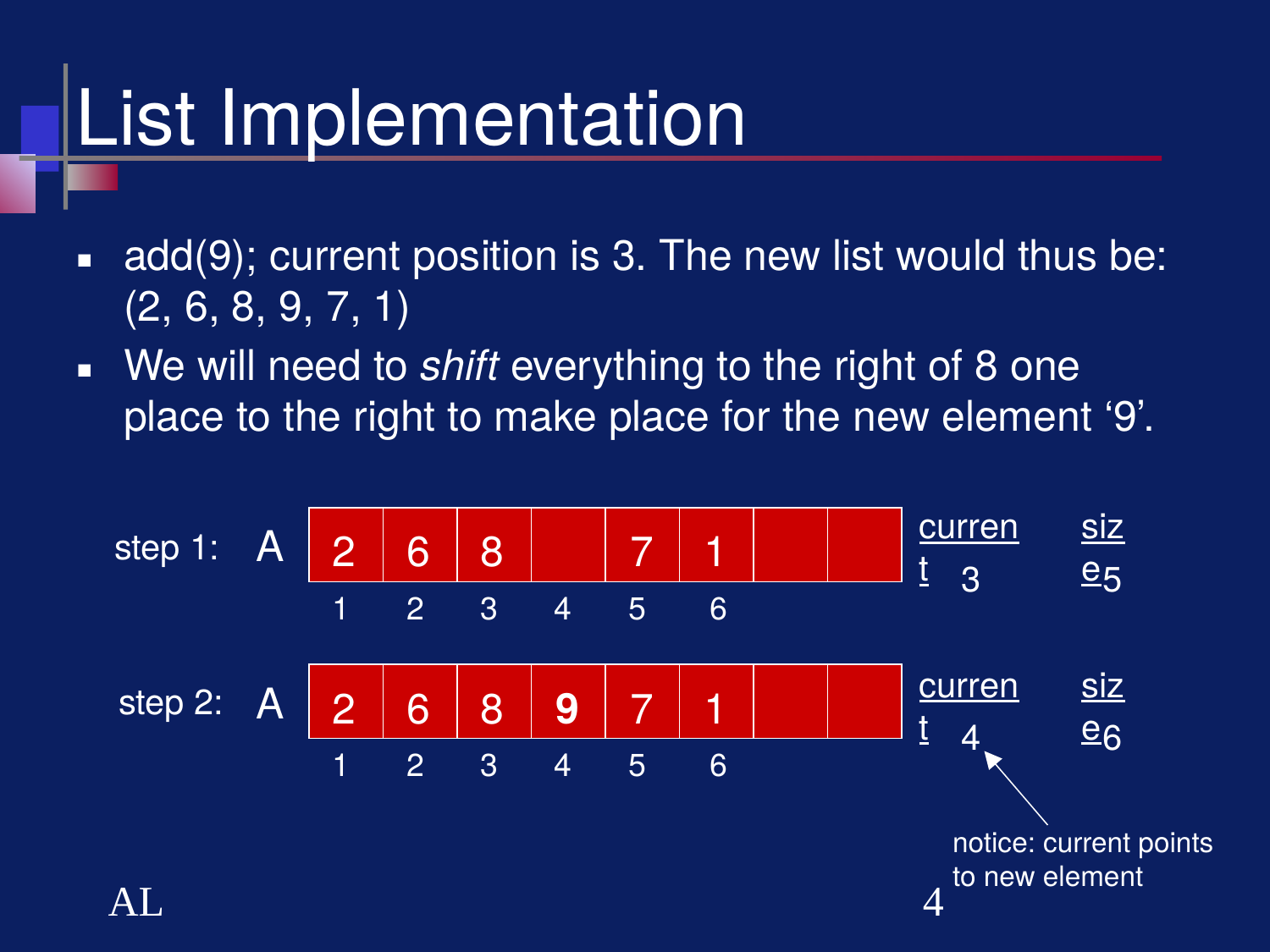

# List Implementation
add(9); current position is 3. The new list would thus be: (2, 6, 8, 9, 7, 1)
We will need to shift everything to the right of 8 one place to the right to make place for the new element ‘9’.
current
3
size
5

A
2
6
8
7
1
1
2
3
4
5
6
step 1:
current
4
size
6

A
step 2:
2
6
8
9
7
1
1
2
3
4
5
6
notice: current points
to new element
AL
4